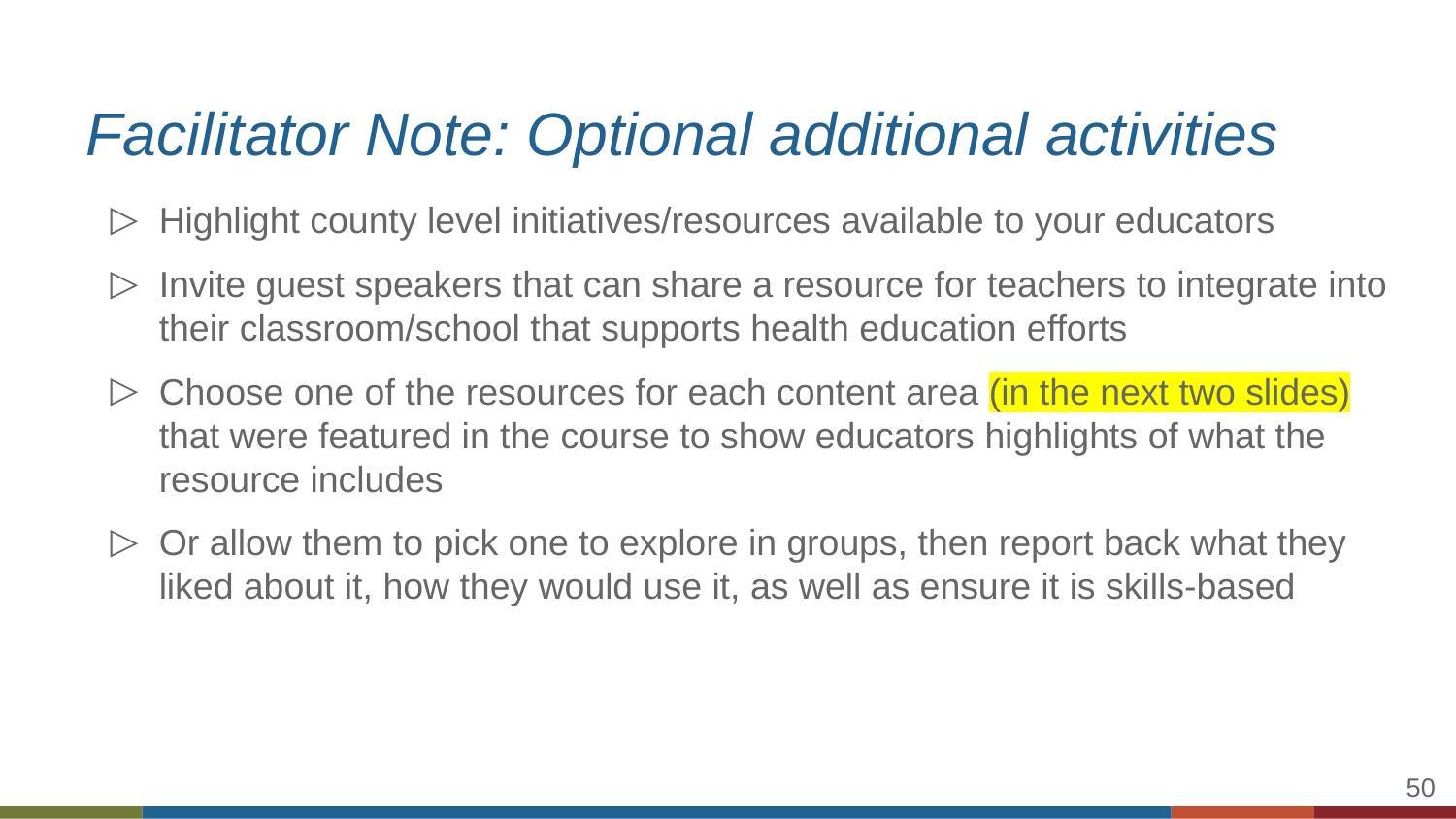

# Facilitator Note: Optional additional activities
Highlight county level initiatives/resources available to your educators
Invite guest speakers that can share a resource for teachers to integrate into their classroom/school that supports health education efforts
Choose one of the resources for each content area (in the next two slides) that were featured in the course to show educators highlights of what the resource includes
Or allow them to pick one to explore in groups, then report back what they liked about it, how they would use it, as well as ensure it is skills-based
50